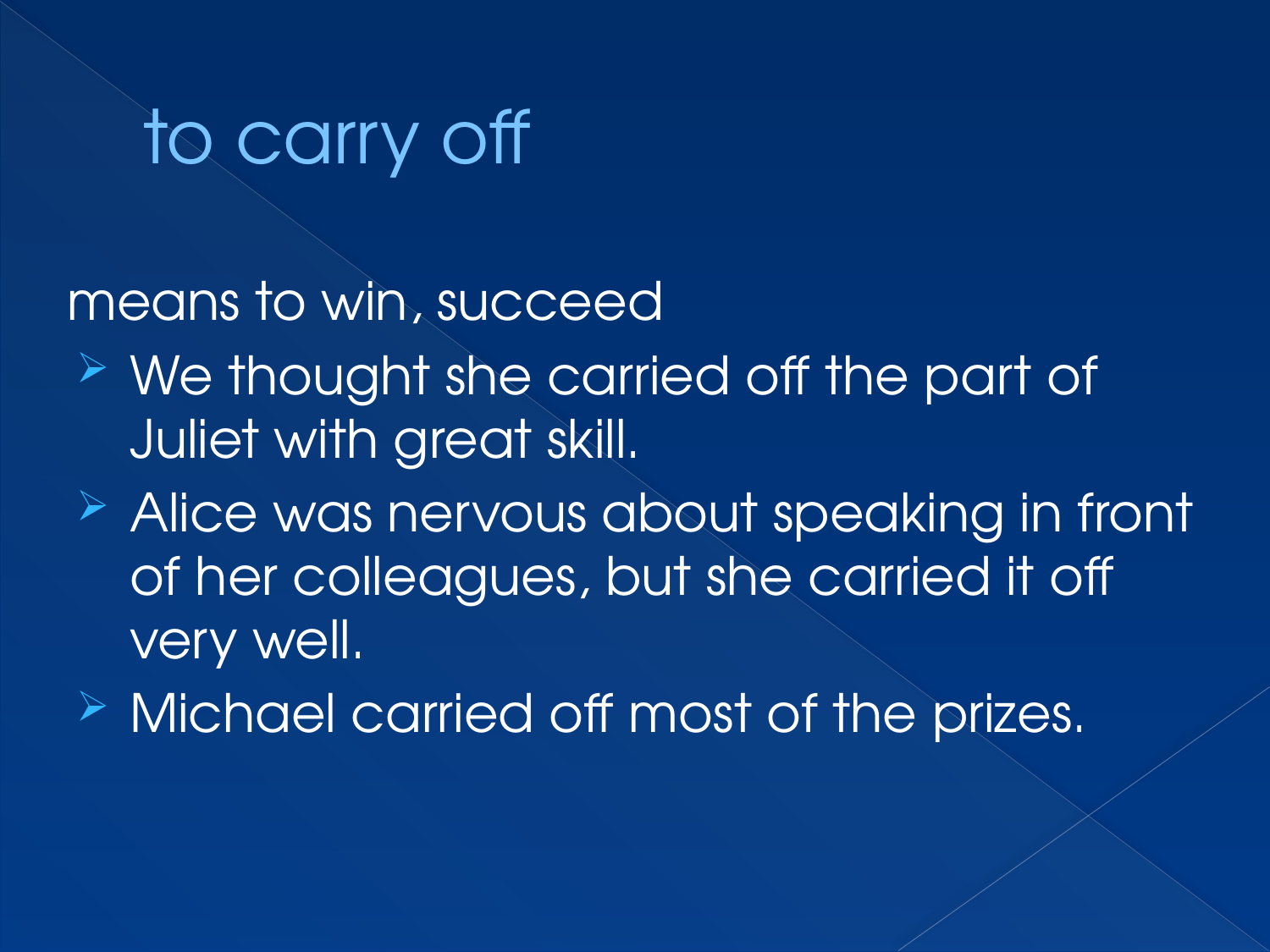

# to carry off
means to win, succeed
We thought she carried off the part of Juliet with great skill.
Alice was nervous about speaking in front of her colleagues, but she carried it off very well.
Michael carried off most of the prizes.